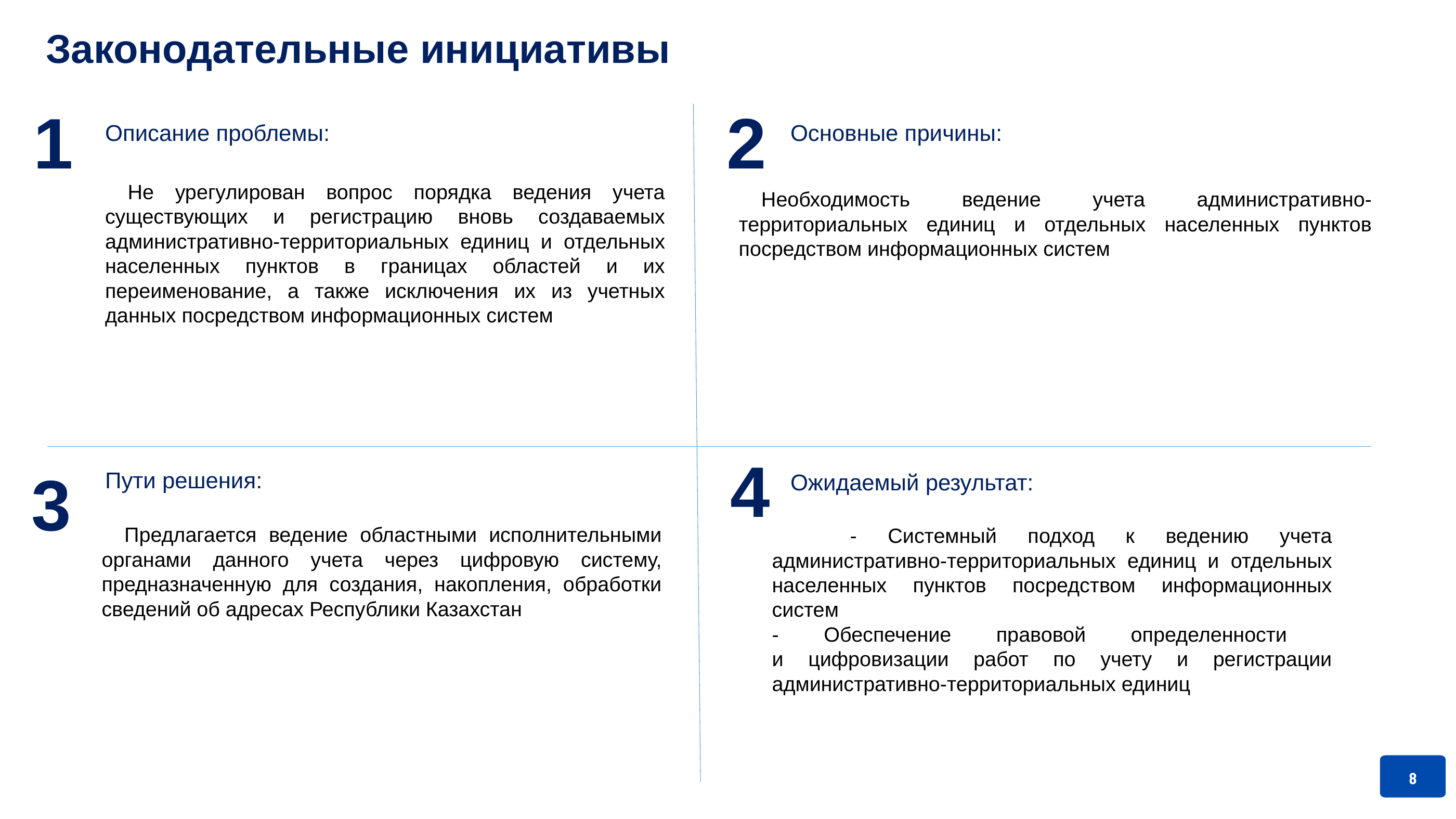

Законодательные инициативы
1
2
Описание проблемы:

Основные причины:
Не урегулирован вопрос порядка ведения учета существующих и регистрацию вновь создаваемых административно-территориальных единиц и отдельных населенных пунктов в границах областей и их переименование, а также исключения их из учетных данных посредством информационных систем
Необходимость ведение учета административно-территориальных единиц и отдельных населенных пунктов посредством информационных систем

4
3
Пути решения:
Ожидаемый результат:
Предлагается ведение областными исполнительными органами данного учета через цифровую систему, предназначенную для создания, накопления, обработки сведений об адресах Республики Казахстан
	- Системный подход к ведению учета административно-территориальных единиц и отдельных населенных пунктов посредством информационных систем
- Обеспечение правовой определенности
и цифровизации работ по учету и регистрации административно-территориальных единиц

8